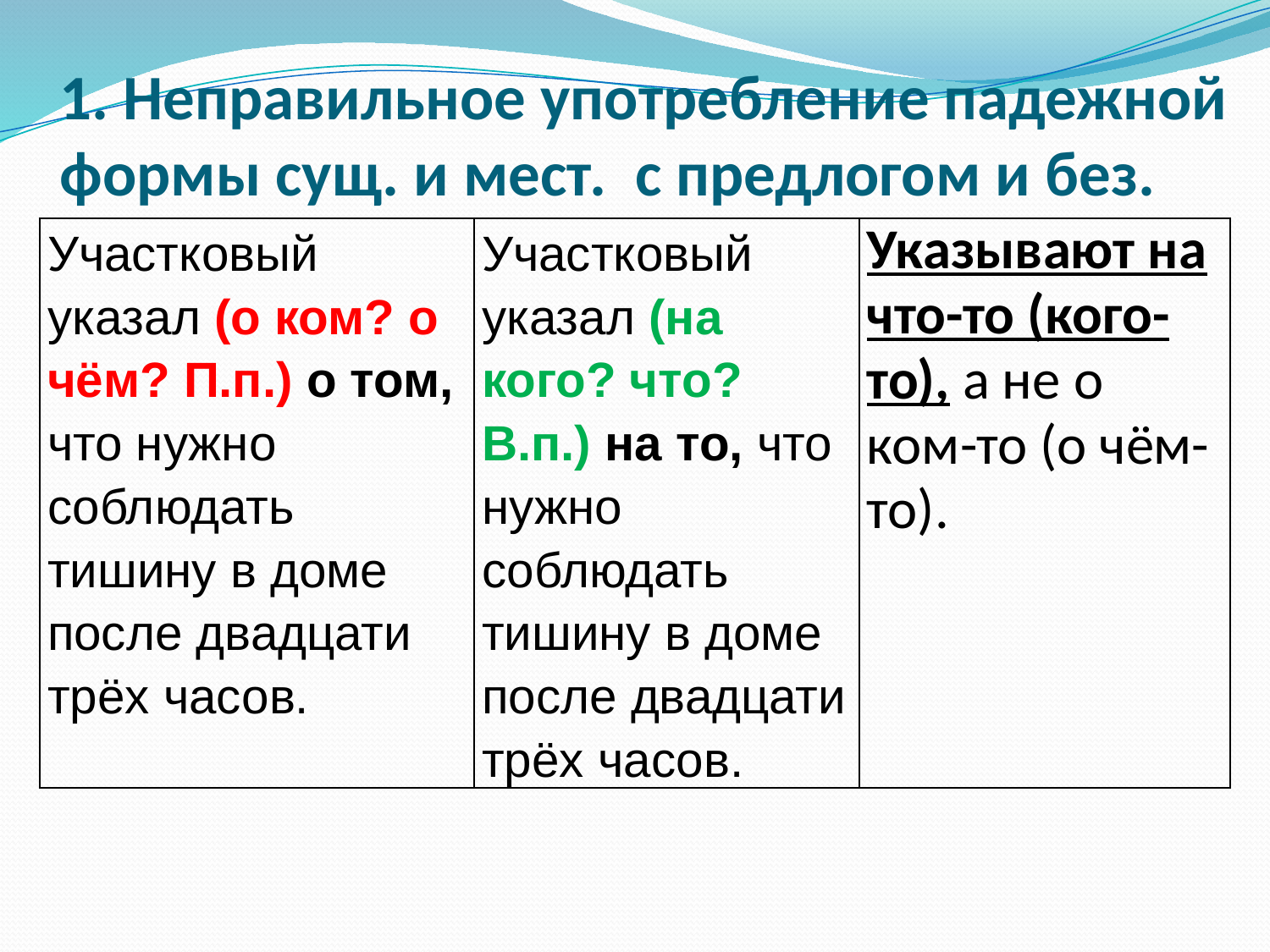

# 1. Неправильное употребление падежной формы сущ. и мест.  с предлогом и без.
| Участковый указал (о ком? о чём? П.п.) о том, что нужно соблюдать тишину в доме после двадцати трёх часов. | Участковый указал (на кого? что? В.п.) на то, что нужно соблюдать тишину в доме после двадцати трёх часов. | Указывают на что-то (кого-то), а не о ком-то (о чём-то). |
| --- | --- | --- |